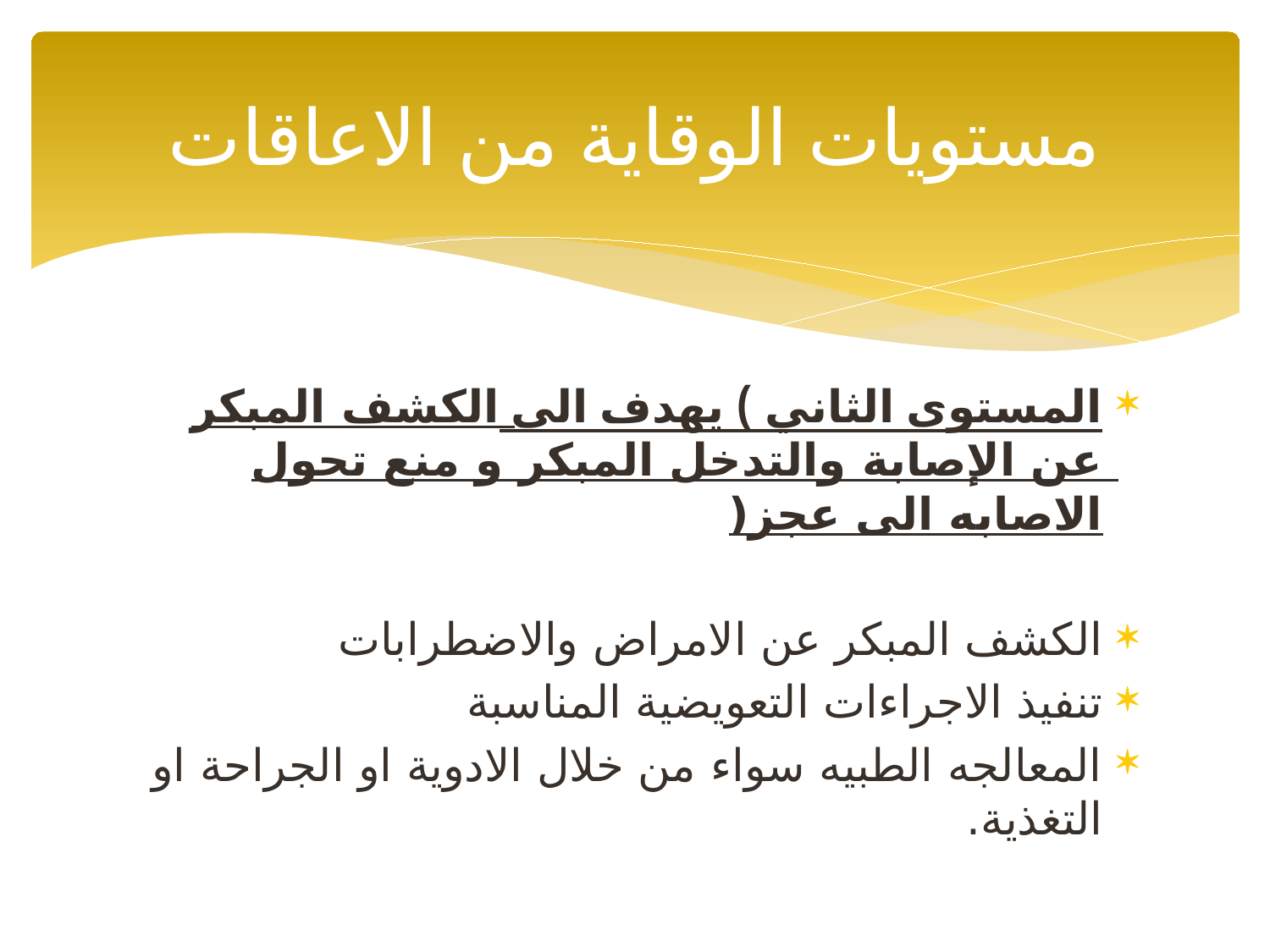

# مستويات الوقاية من الاعاقات
المستوى الثاني ) يهدف الى الكشف المبكر عن الإصابة والتدخل المبكر و منع تحول الاصابه الى عجز(

الكشف المبكر عن الامراض والاضطرابات
تنفيذ الاجراءات التعويضية المناسبة
المعالجه الطبيه سواء من خلال الادوية او الجراحة او التغذية.